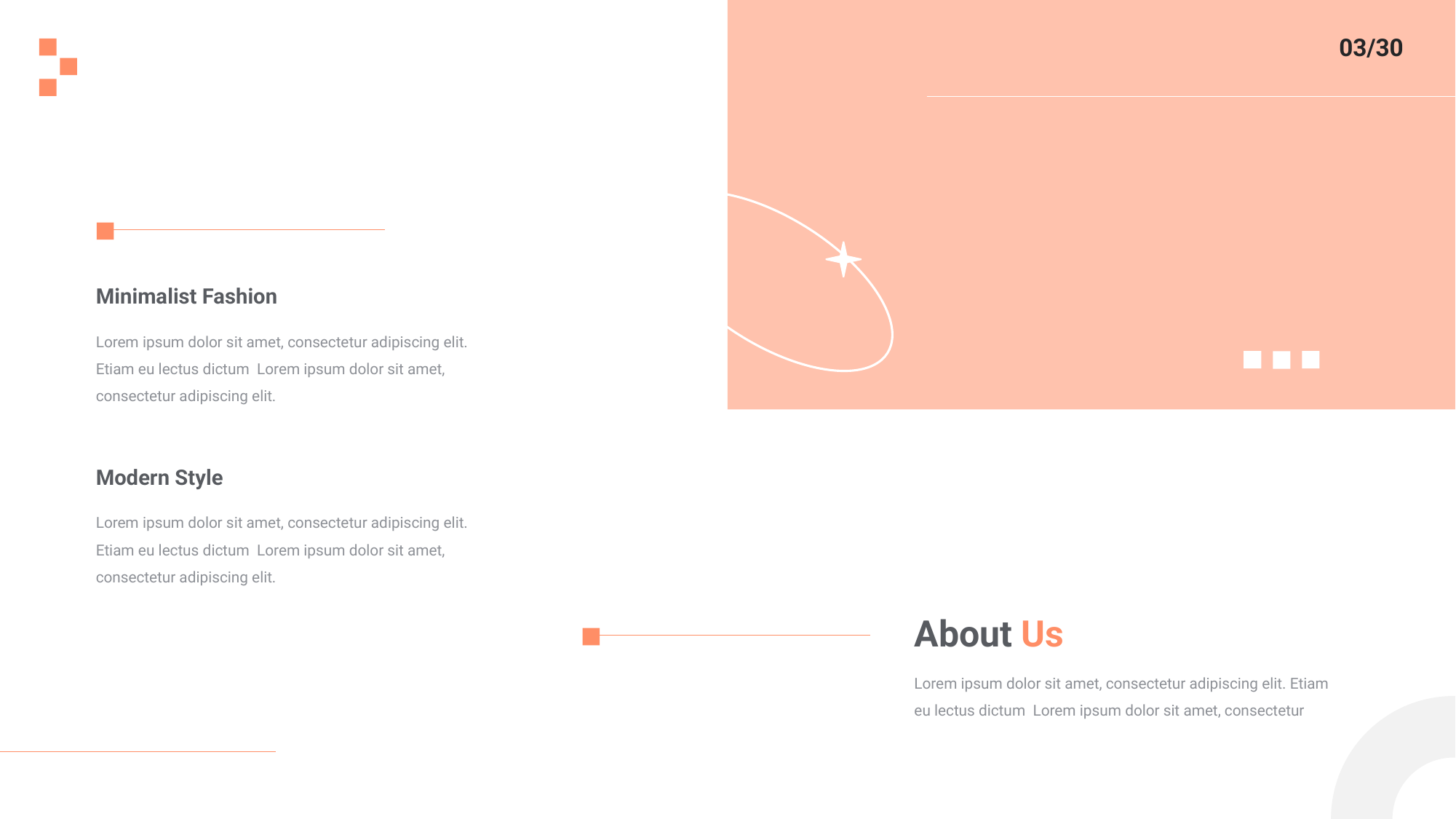

03/30

Minimalist Fashion
Lorem ipsum dolor sit amet, consectetur adipiscing elit. Etiam eu lectus dictum  Lorem ipsum dolor sit amet, consectetur adipiscing elit.

Modern Style
Lorem ipsum dolor sit amet, consectetur adipiscing elit. Etiam eu lectus dictum  Lorem ipsum dolor sit amet, consectetur adipiscing elit.
About Us

Lorem ipsum dolor sit amet, consectetur adipiscing elit. Etiam eu lectus dictum  Lorem ipsum dolor sit amet, consectetur